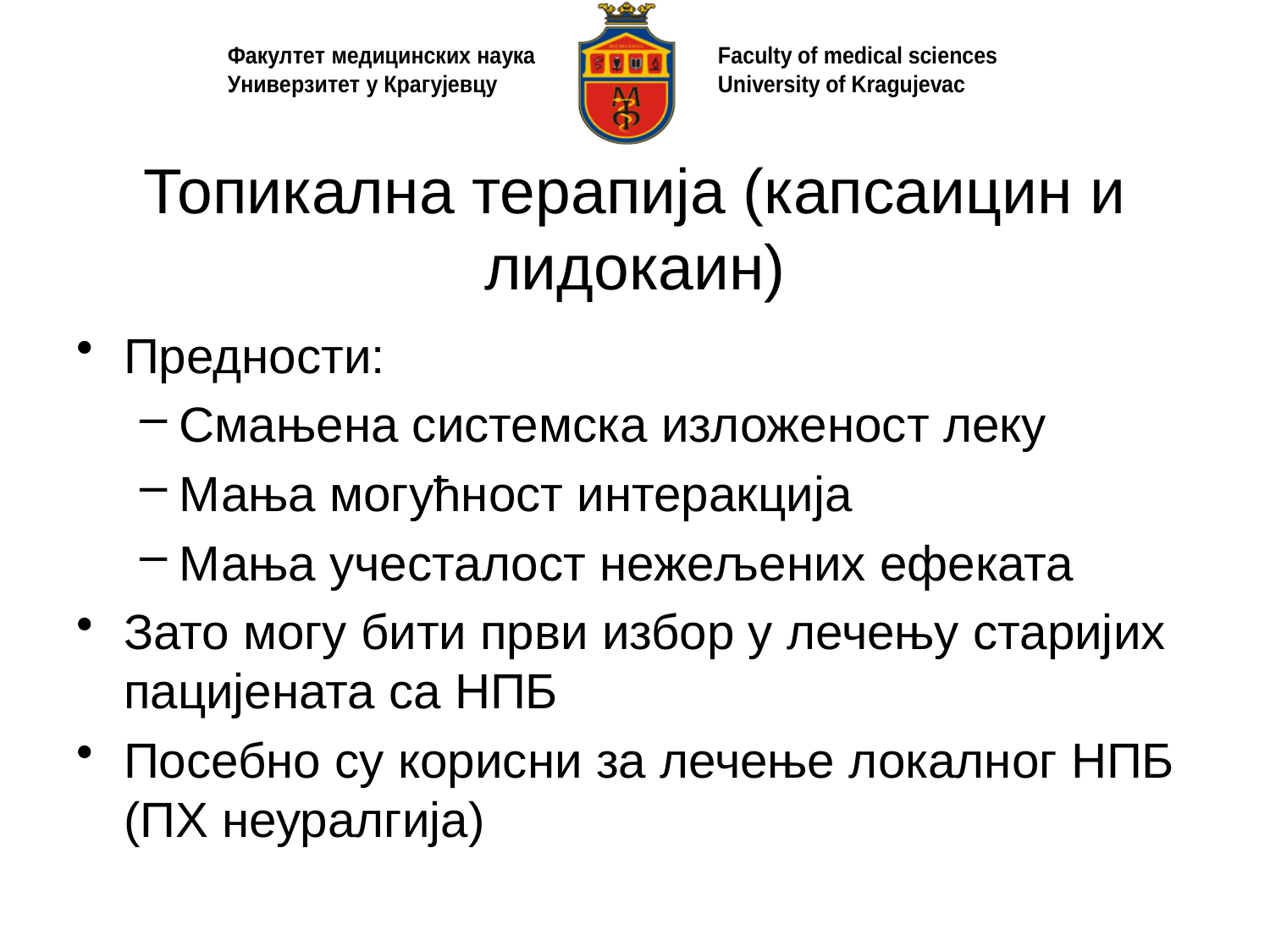

# Топикална терапија (капсаицин и лидокаин)
Предности:
Смањена системска изложеност леку
Мања могућност интеракција
Мања учесталост нежељених ефеката
Зато могу бити први избор у лечењу старијих пацијената са НПБ
Посебно су корисни за лечење локалног НПБ (ПХ неуралгија)